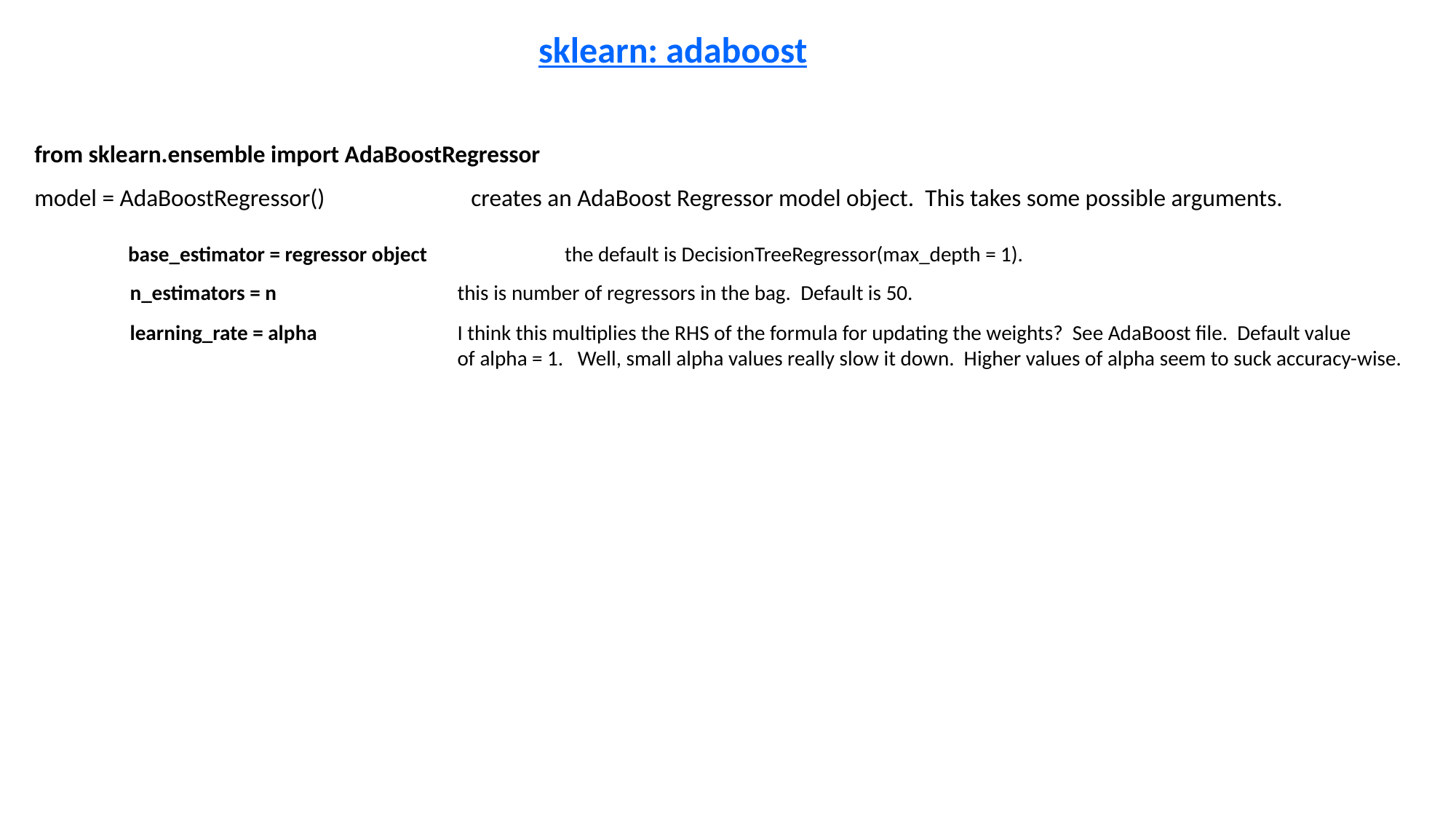

sklearn: adaboost
from sklearn.ensemble import AdaBoostRegressor
model = AdaBoostRegressor()		creates an AdaBoost Regressor model object.  This takes some possible arguments.
base_estimator = regressor object		the default is DecisionTreeRegressor(max_depth = 1).
n_estimators = n		this is number of regressors in the bag.  Default is 50.
learning_rate = alpha		I think this multiplies the RHS of the formula for updating the weights?  See AdaBoost file.  Default value
			of alpha = 1.   Well, small alpha values really slow it down.  Higher values of alpha seem to suck accuracy-wise.